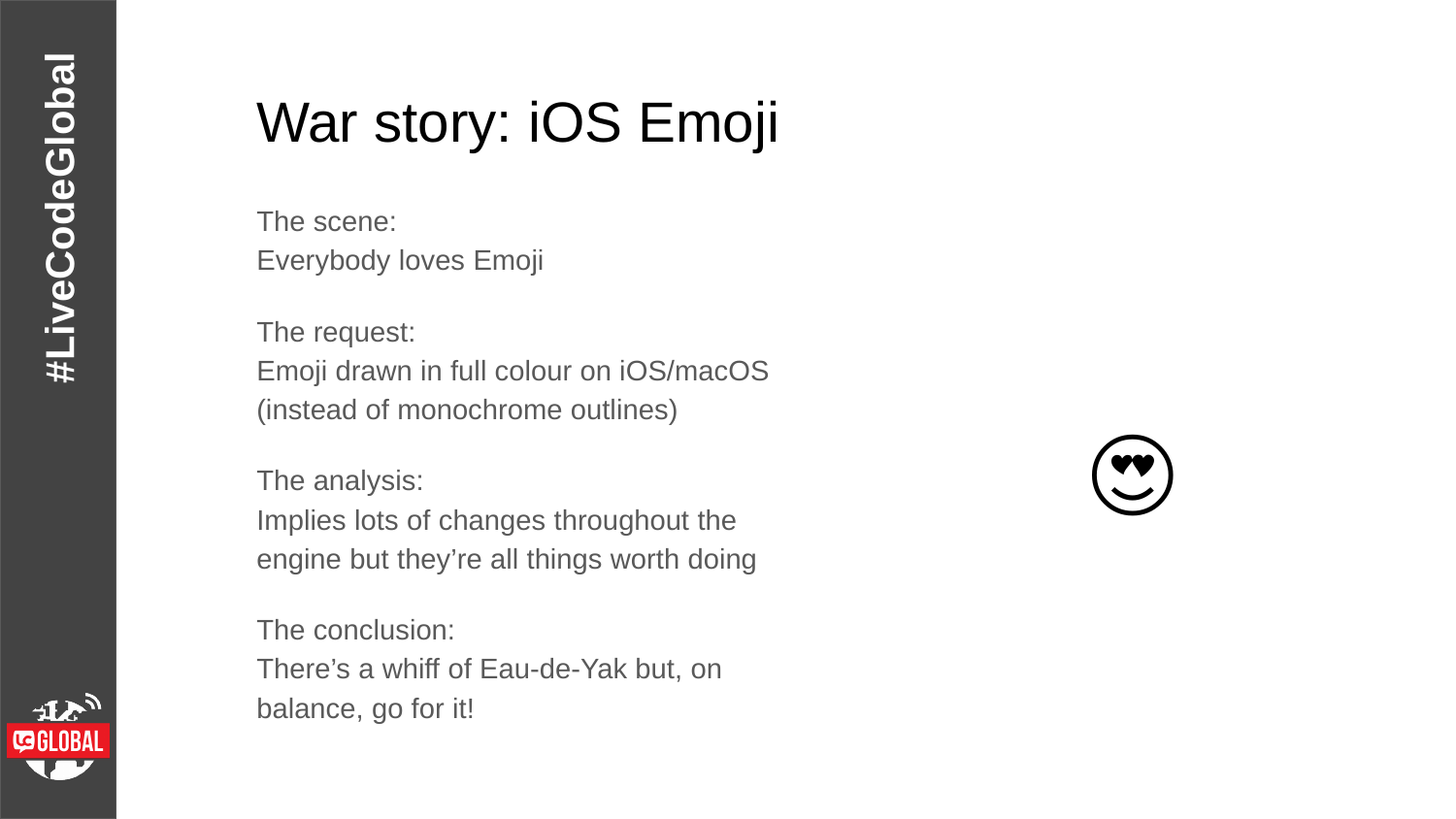

# War story: iOS Emoji
The scene:
Everybody loves Emoji
The request:
Emoji drawn in full colour on iOS/macOS (instead of monochrome outlines)
The analysis:
Implies lots of changes throughout the engine but they’re all things worth doing
The conclusion:
There’s a whiff of Eau-de-Yak but, on balance, go for it!

😍